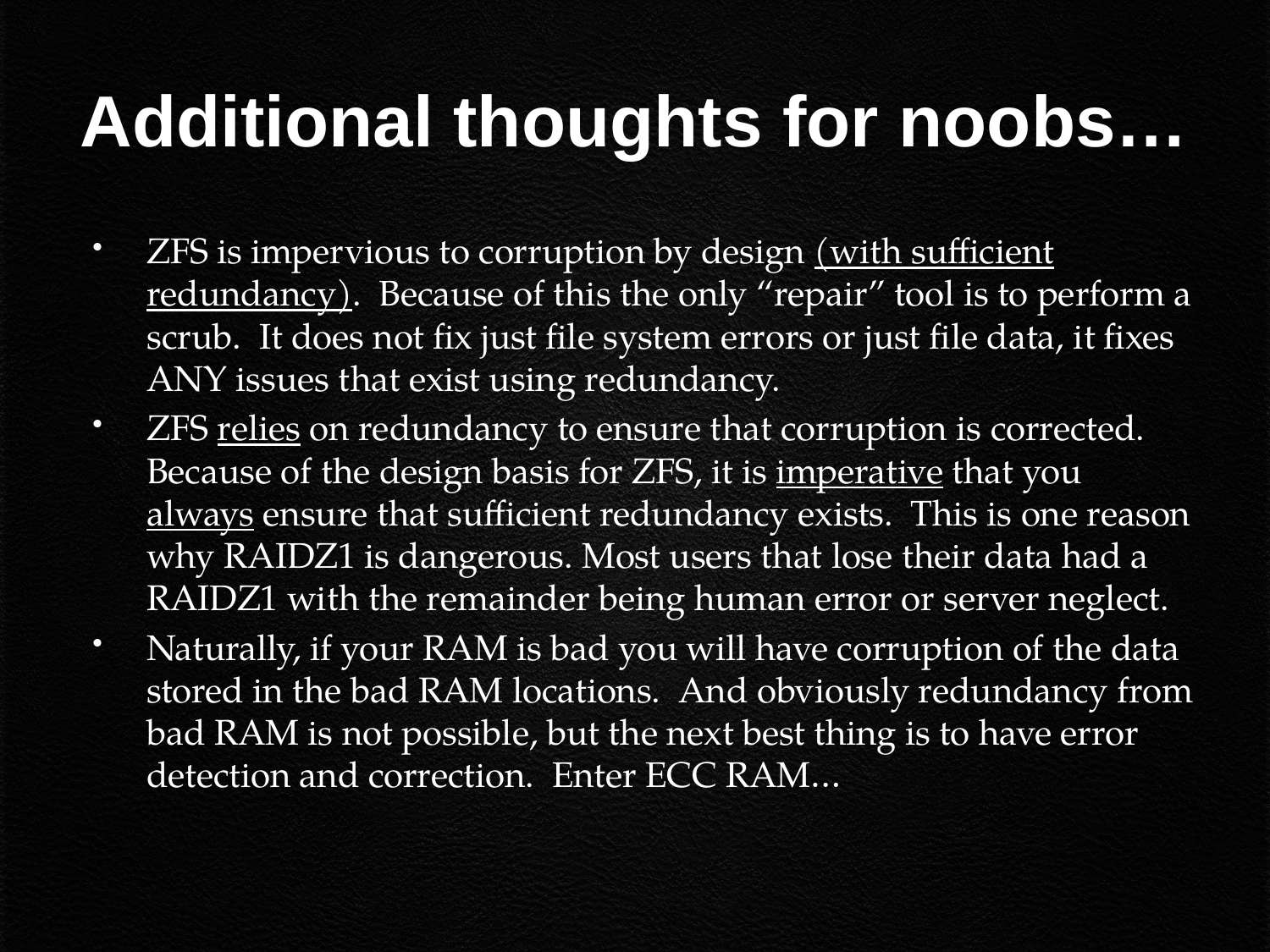

# Additional thoughts for noobs…
ZFS is impervious to corruption by design (with sufficient redundancy).  Because of this the only “repair” tool is to perform a scrub.  It does not fix just file system errors or just file data, it fixes ANY issues that exist using redundancy.
ZFS relies on redundancy to ensure that corruption is corrected.  Because of the design basis for ZFS, it is imperative that you always ensure that sufficient redundancy exists.  This is one reason why RAIDZ1 is dangerous. Most users that lose their data had a RAIDZ1 with the remainder being human error or server neglect.
Naturally, if your RAM is bad you will have corruption of the data stored in the bad RAM locations.  And obviously redundancy from bad RAM is not possible, but the next best thing is to have error detection and correction.  Enter ECC RAM…